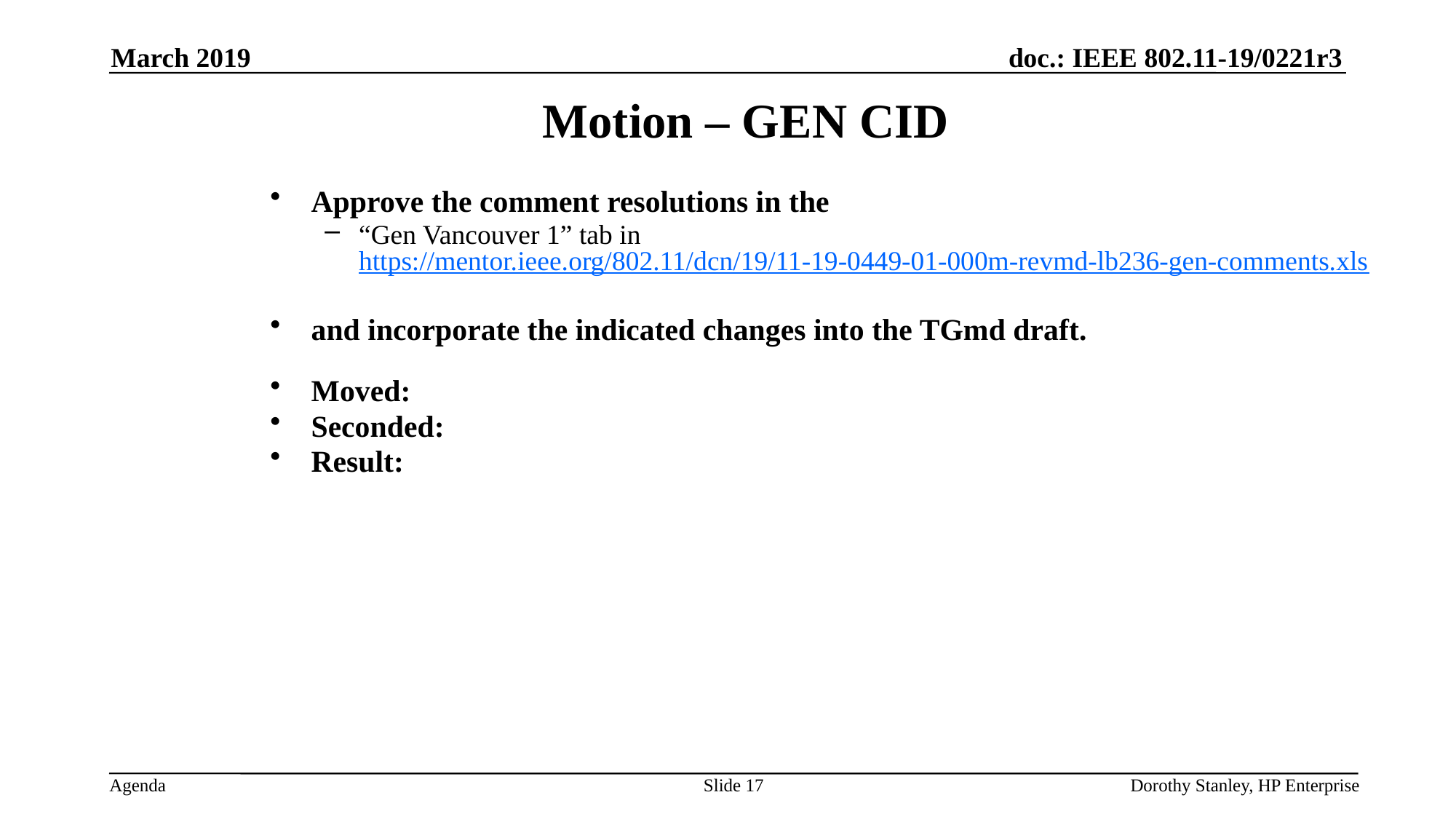

March 2019
Motion – GEN CID
Approve the comment resolutions in the
“Gen Vancouver 1” tab in https://mentor.ieee.org/802.11/dcn/19/11-19-0449-01-000m-revmd-lb236-gen-comments.xls

and incorporate the indicated changes into the TGmd draft.
Moved:
Seconded:
Result:

Slide 17
Dorothy Stanley, HP Enterprise